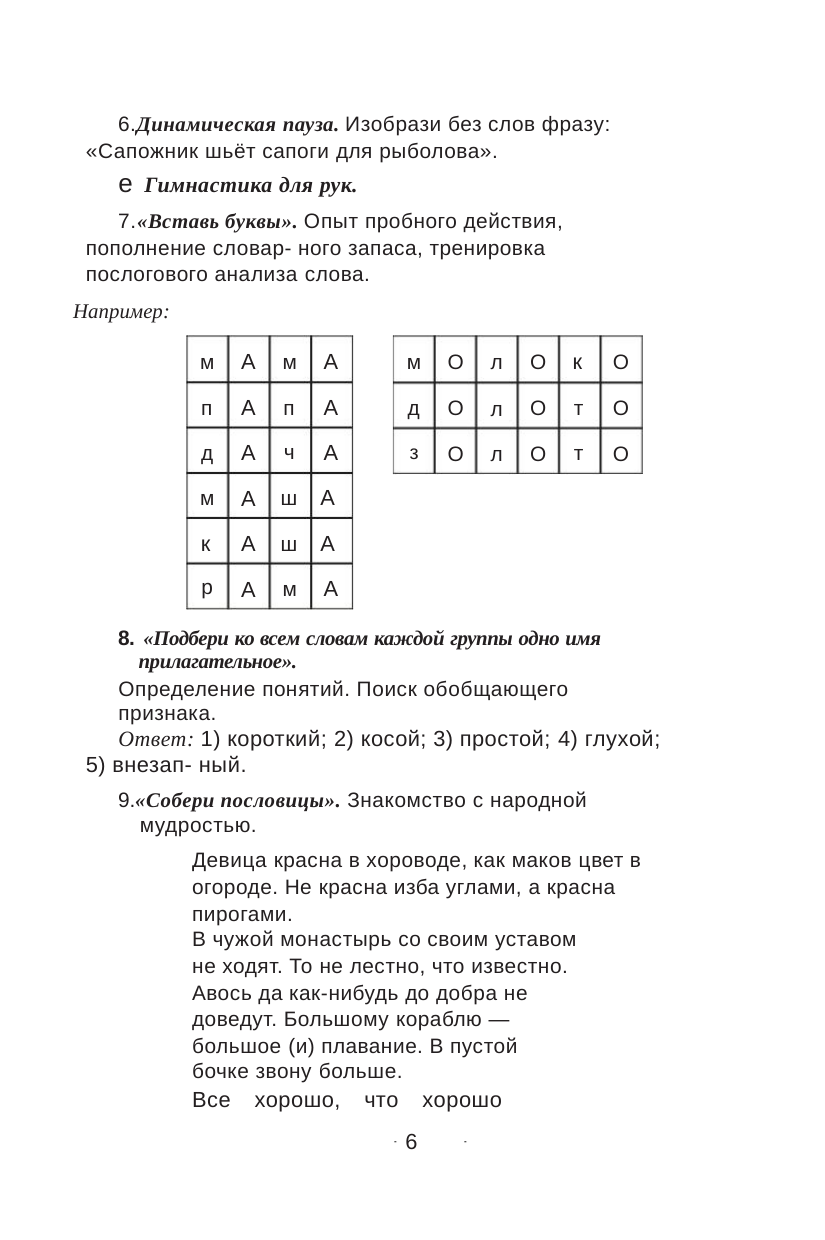

6.Динамическая пауза. Изобрази без слов фразу:
«Сапожник шьёт сапоги для рыболова».
10. Тренировка творческого воображения. Умения выдвигать
гипо- тезы.
В течение 5 минут придумай (и запиши) как можно
больше ва- риантов использования обыкновенного
карандаша. Ответы «Для рисования на бумаге» и «Для
рисования на стене» считаются за один вариант.
e Гимнастика для рук.
7.«Вставь буквы». Опыт пробного действия,
пополнение словар- ного запаса, тренировка
послогового анализа слова.
Например:
День 27

кончается. Всякий кулик в
своём болоте велик. Всякому
овощу своё время.
к
т
т
А
А
А
А
А
А
А
А
А
О
О
О
О
О
О
О
О
О
м
п
д
м
к
р
м
п
ч
м
д
з
л
л
л
ш А
ш А
А
м
8. «Подбери ко всем словам каждой группы одно имя
прилагательное».
Определение понятий. Поиск обобщающего
признака.
Ответ: 1) короткий; 2) косой; 3) простой; 4) глухой;
5) внезап- ный.
9.«Собери пословицы». Знакомство с народной
мудростью.
Девица красна в хороводе, как маков цвет в
огороде. Не красна изба углами, а красна
пирогами.
В чужой монастырь со своим уставом
не ходят. То не лестно, что известно.
Авось да как-нибудь до добра не
доведут. Большому кораблю —
большое (и) плавание. В пустой
бочке звону больше.
Все хорошо, что хорошо
6
6